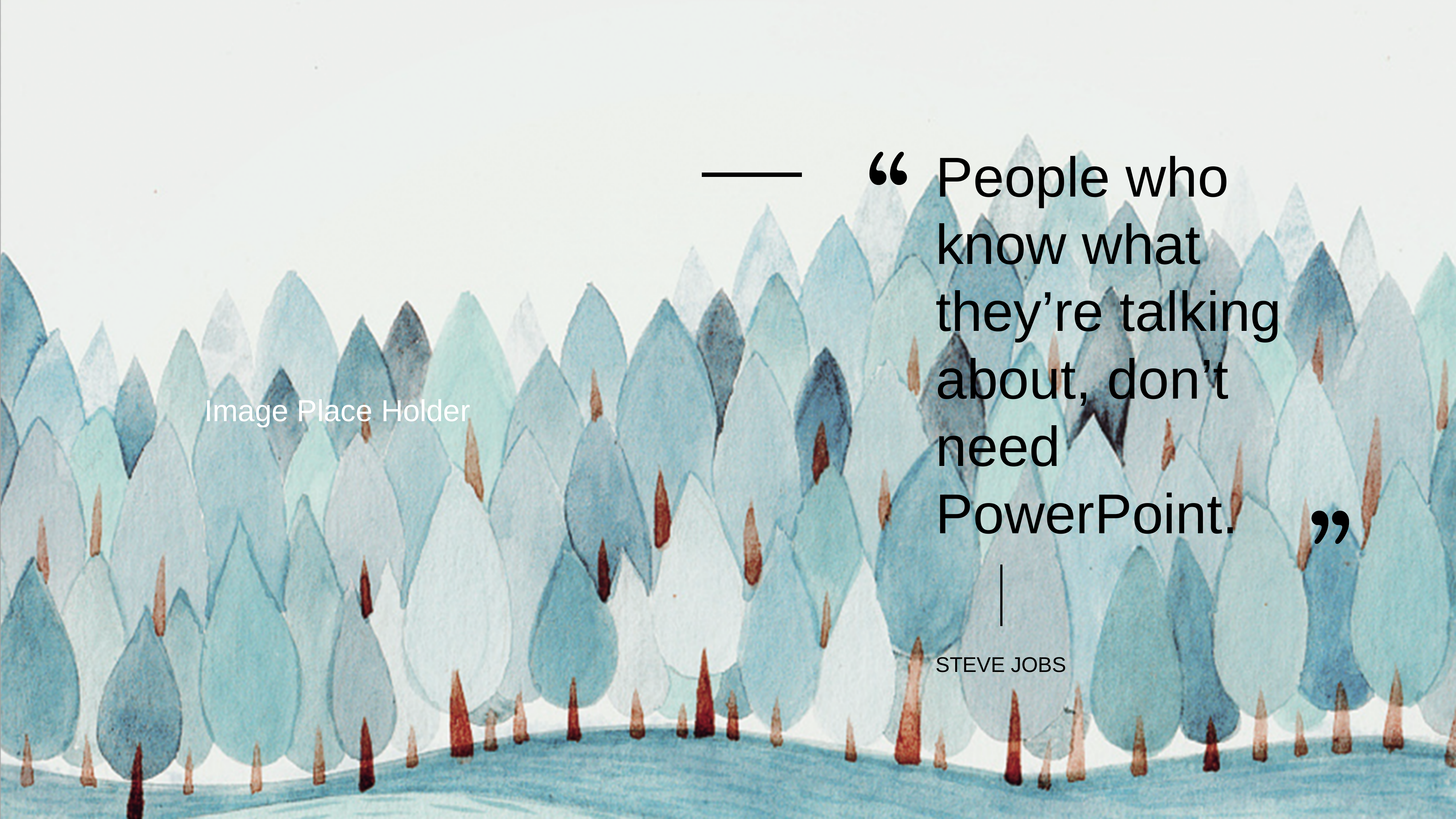

People who know what they’re talking about, don’t need PowerPoint.

Image Place Holder

STEVE JOBS